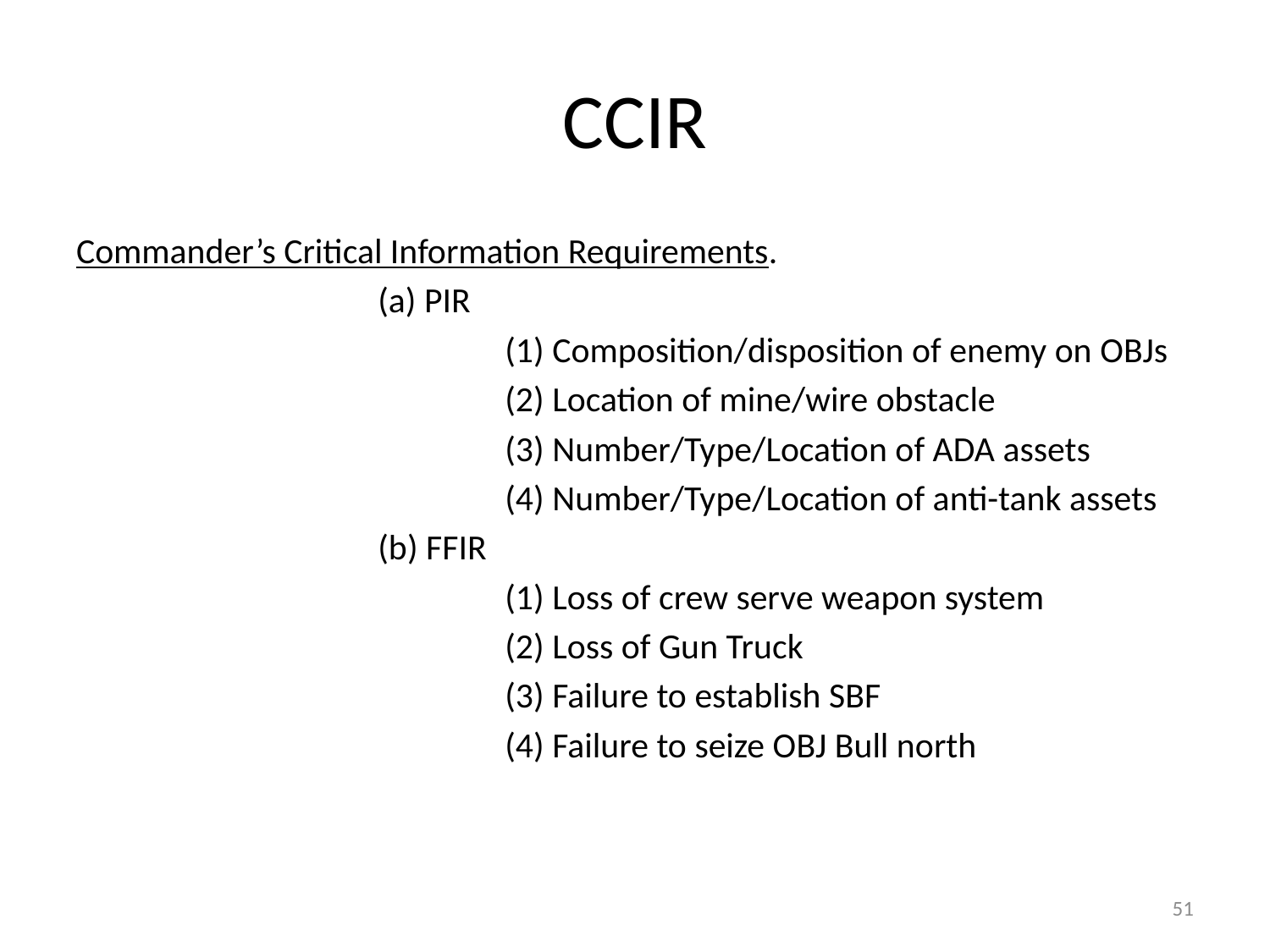

# CCIR
Commander’s Critical Information Requirements.
			(a) PIR
				(1) Composition/disposition of enemy on OBJs
				(2) Location of mine/wire obstacle
				(3) Number/Type/Location of ADA assets
				(4) Number/Type/Location of anti-tank assets
			(b) FFIR
				(1) Loss of crew serve weapon system
				(2) Loss of Gun Truck
				(3) Failure to establish SBF
				(4) Failure to seize OBJ Bull north

51